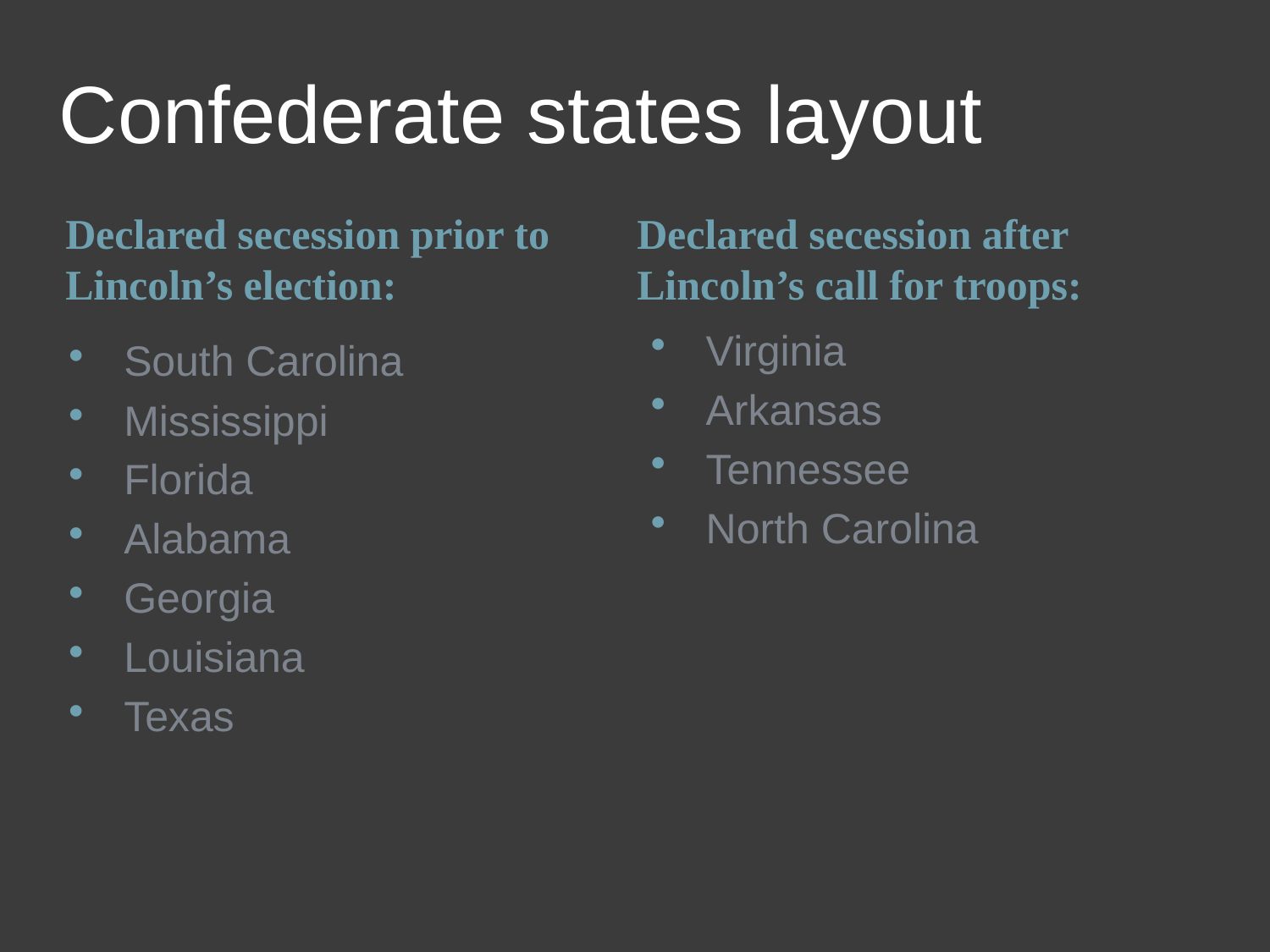

# Confederate states layout
Declared secession prior to Lincoln’s election:

Declared secession after Lincoln’s call for troops:
Virginia
Arkansas
Tennessee
North Carolina

South Carolina
Mississippi
Florida
Alabama
Georgia
Louisiana
Texas